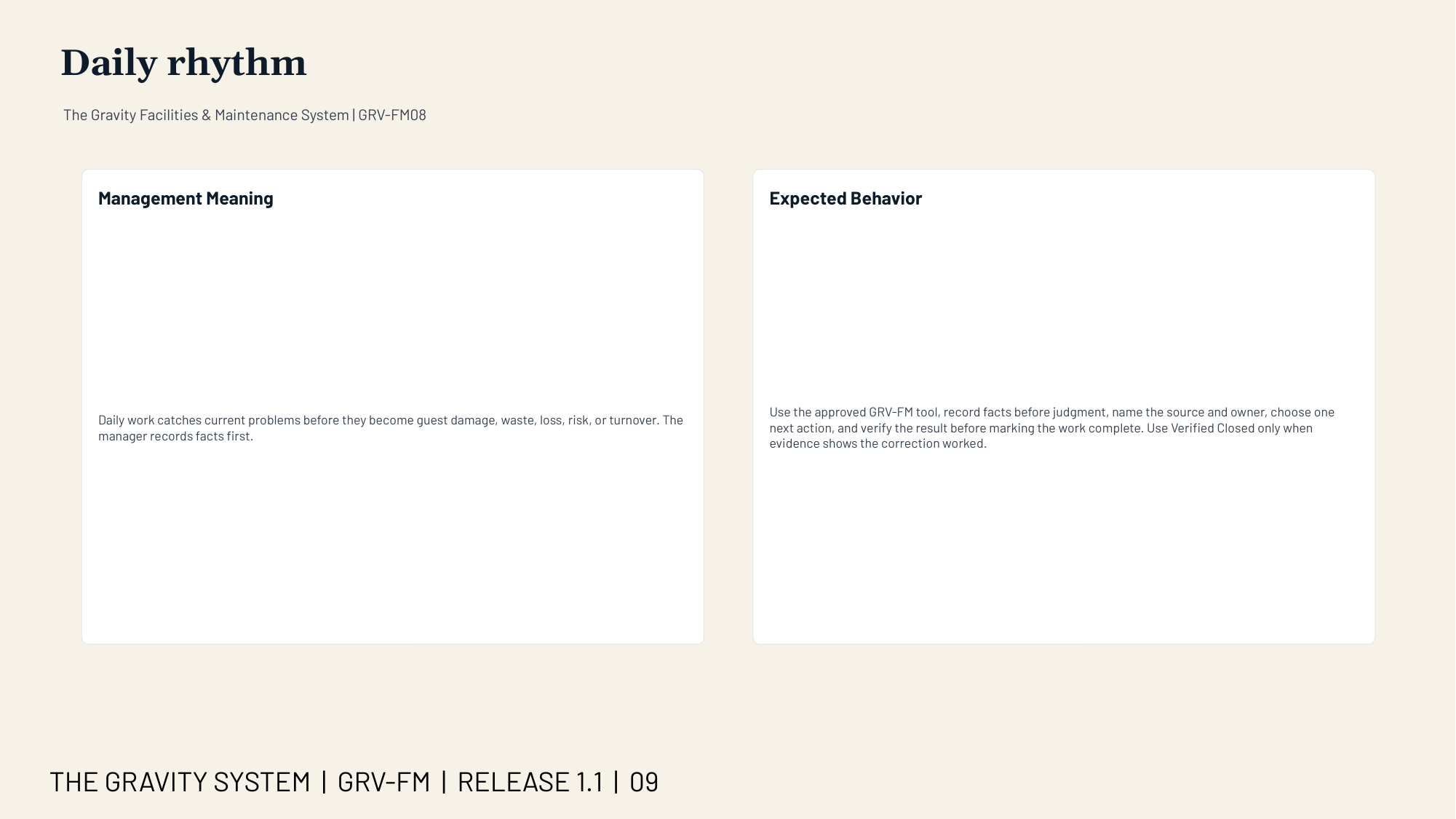

Daily rhythm
The Gravity Facilities & Maintenance System | GRV-FM08

Management Meaning
Expected Behavior
Daily work catches current problems before they become guest damage, waste, loss, risk, or turnover. The manager records facts first.
Use the approved GRV-FM tool, record facts before judgment, name the source and owner, choose one next action, and verify the result before marking the work complete. Use Verified Closed only when evidence shows the correction worked.
THE GRAVITY SYSTEM  |  GRV-FM  |  RELEASE 1.1  |  09